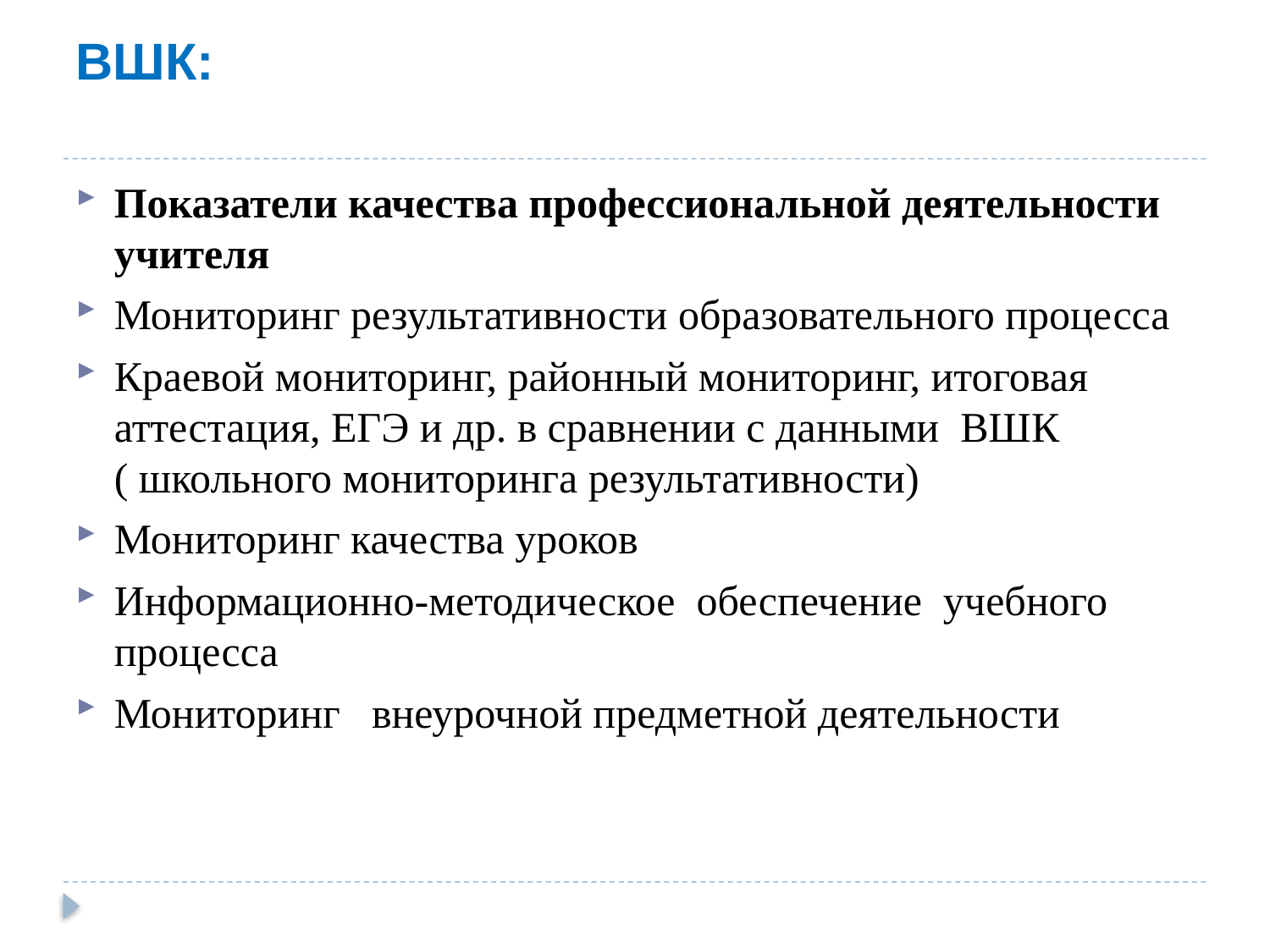

# ВШК:
Показатели качества профессиональной деятельности учителя
Мониторинг результативности образовательного процесса
Краевой мониторинг, районный мониторинг, итоговая аттестация, ЕГЭ и др. в сравнении с данными  ВШК            ( школьного мониторинга результативности)
Мониторинг качества уроков
Информационно-методическое  обеспечение  учебного процесса
Мониторинг   внеурочной предметной деятельности